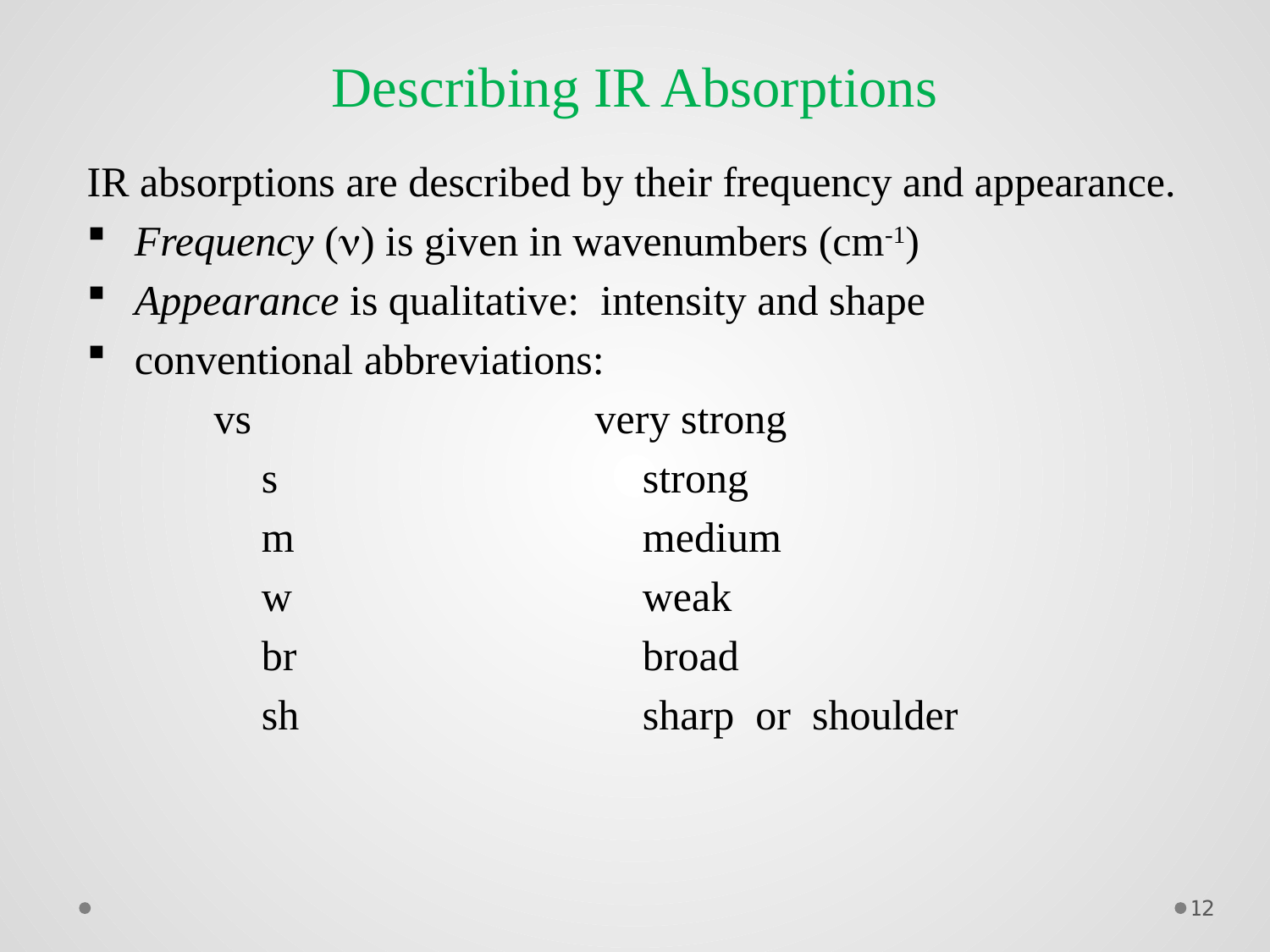

Describing IR Absorptions
IR absorptions are described by their frequency and appearance.
Frequency (ν) is given in wavenumbers (cm-1)
Appearance is qualitative:  intensity and shape
conventional abbreviations:
	vs			very strong
		s			strong
		m			medium
		w			weak
		br			broad
		sh			sharp  or  shoulder
12